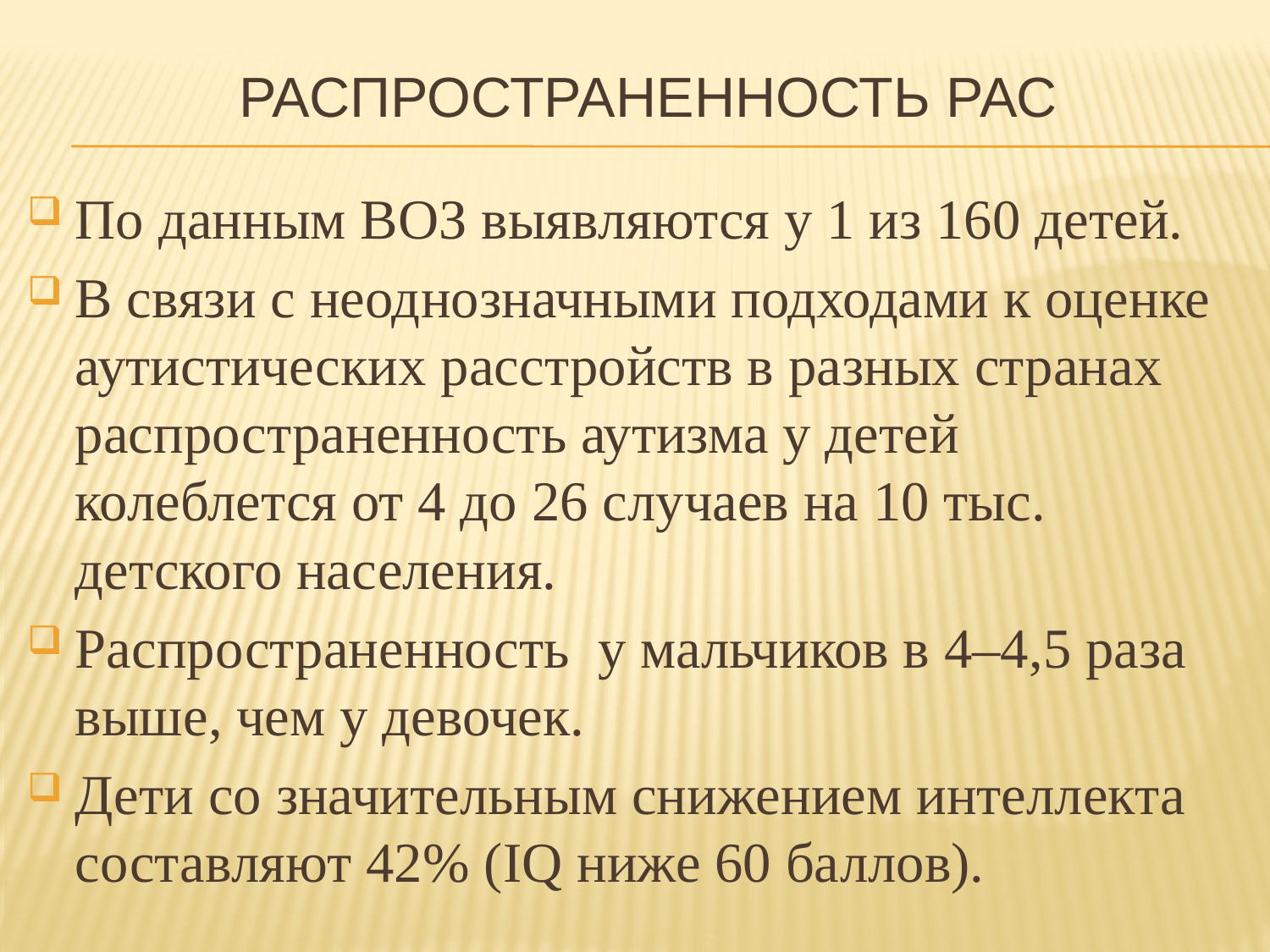

# Распространенность РАС
По данным ВОЗ выявляются у 1 из 160 детей.
В связи с неоднозначными подходами к оценке аутистических расстройств в разных странах распространенность аутизма у детей колеблется от 4 до 26 случаев на 10 тыс. детского населения.
Распространенность  у мальчиков в 4–4,5 раза выше, чем у девочек.
Дети со значительным снижением интеллекта составляют 42% (IQ ниже 60 баллов).